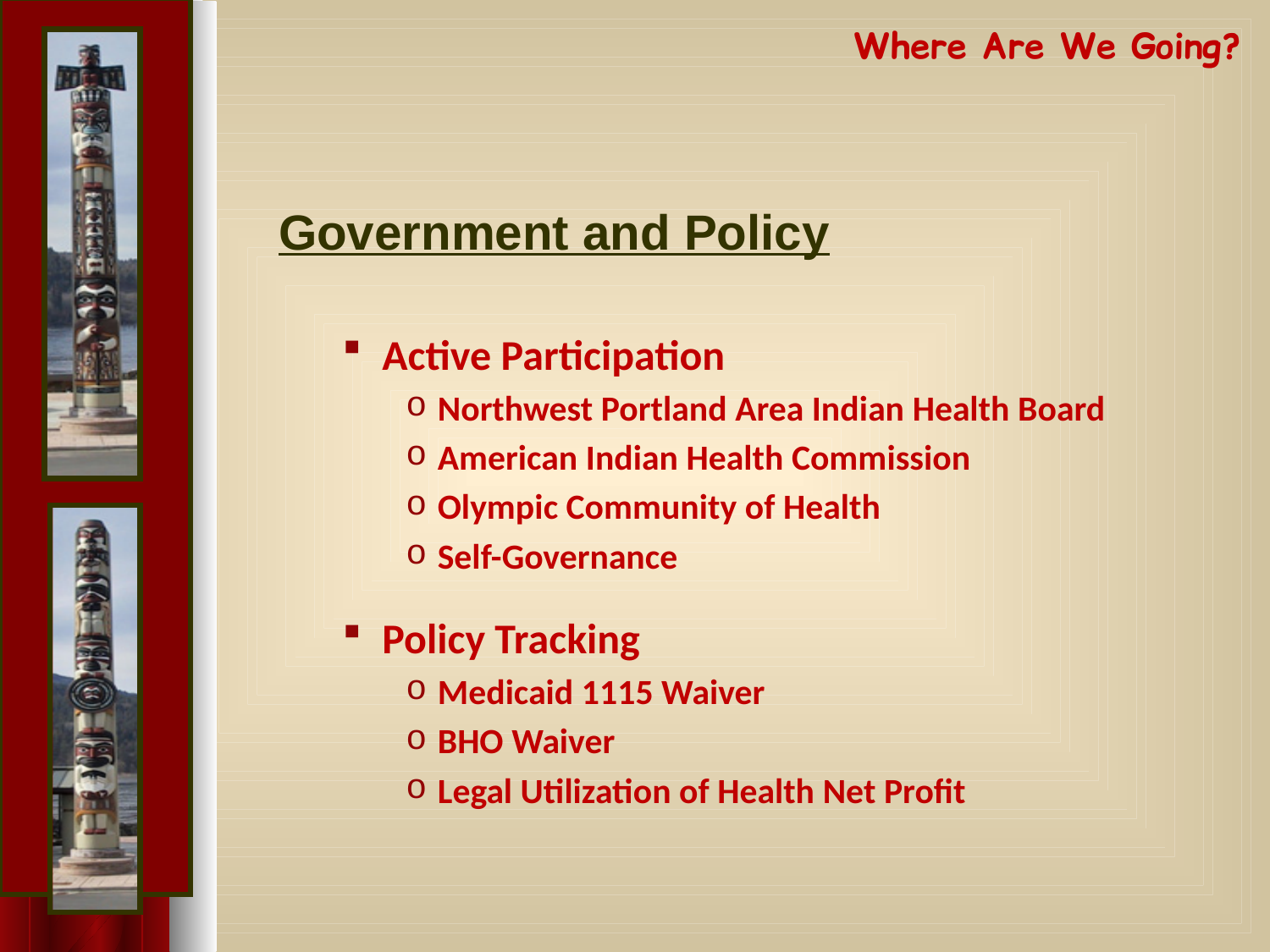

Where Are We Going?

Government and Policy

Active Participation
Northwest Portland Area Indian Health Board
American Indian Health Commission
Olympic Community of Health
Self-Governance

Policy Tracking
Medicaid 1115 Waiver
BHO Waiver
Legal Utilization of Health Net Profit